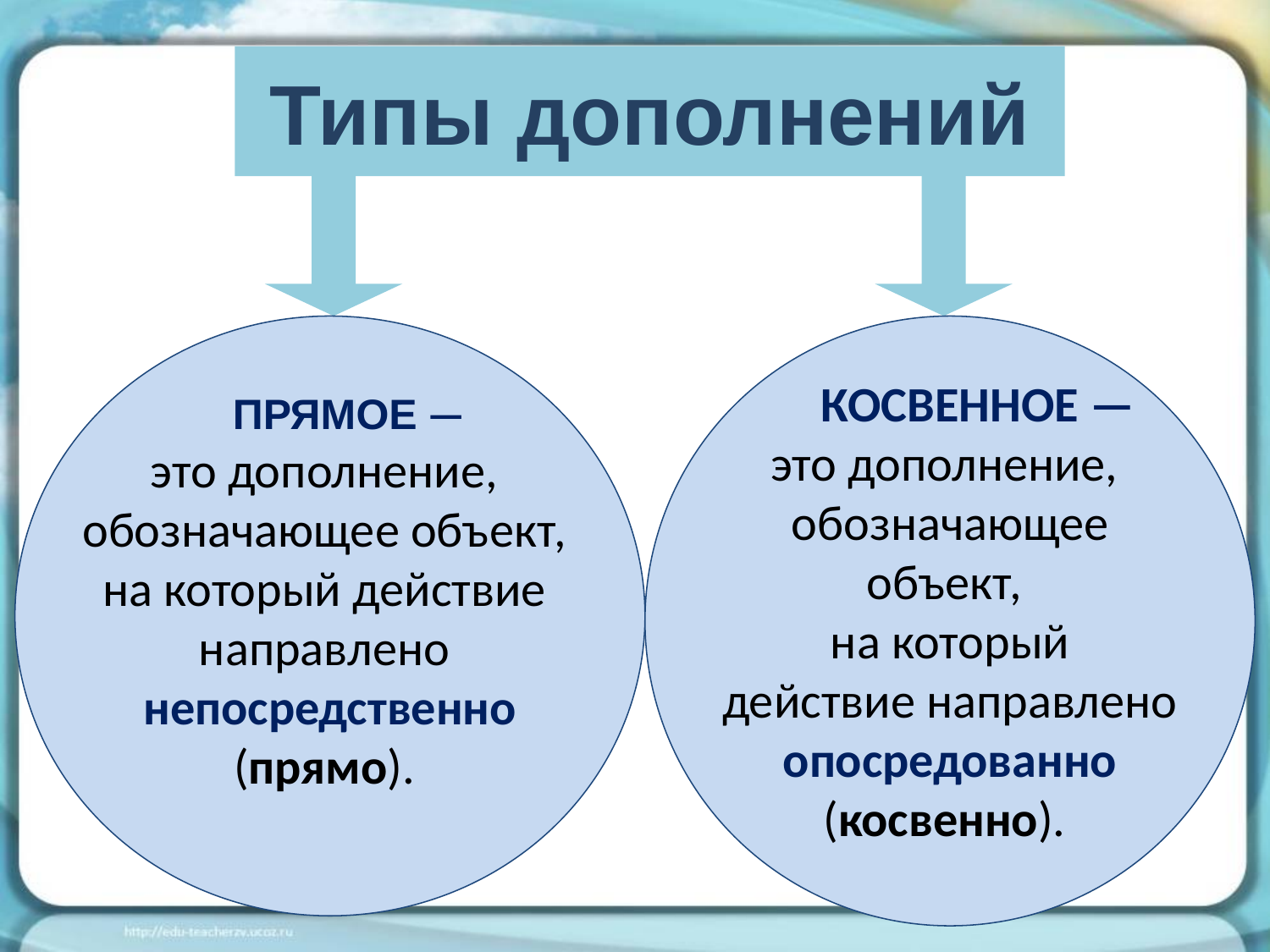

Типы дополнений

    ПРЯМОЕ —
это дополнение,
обозначающее объект,
на который действие
направлено
непосредственно
(прямо).

      КОСВЕННОЕ —
это дополнение,
обозначающее объект,
на который
действие направлено опосредованно
(косвенно).